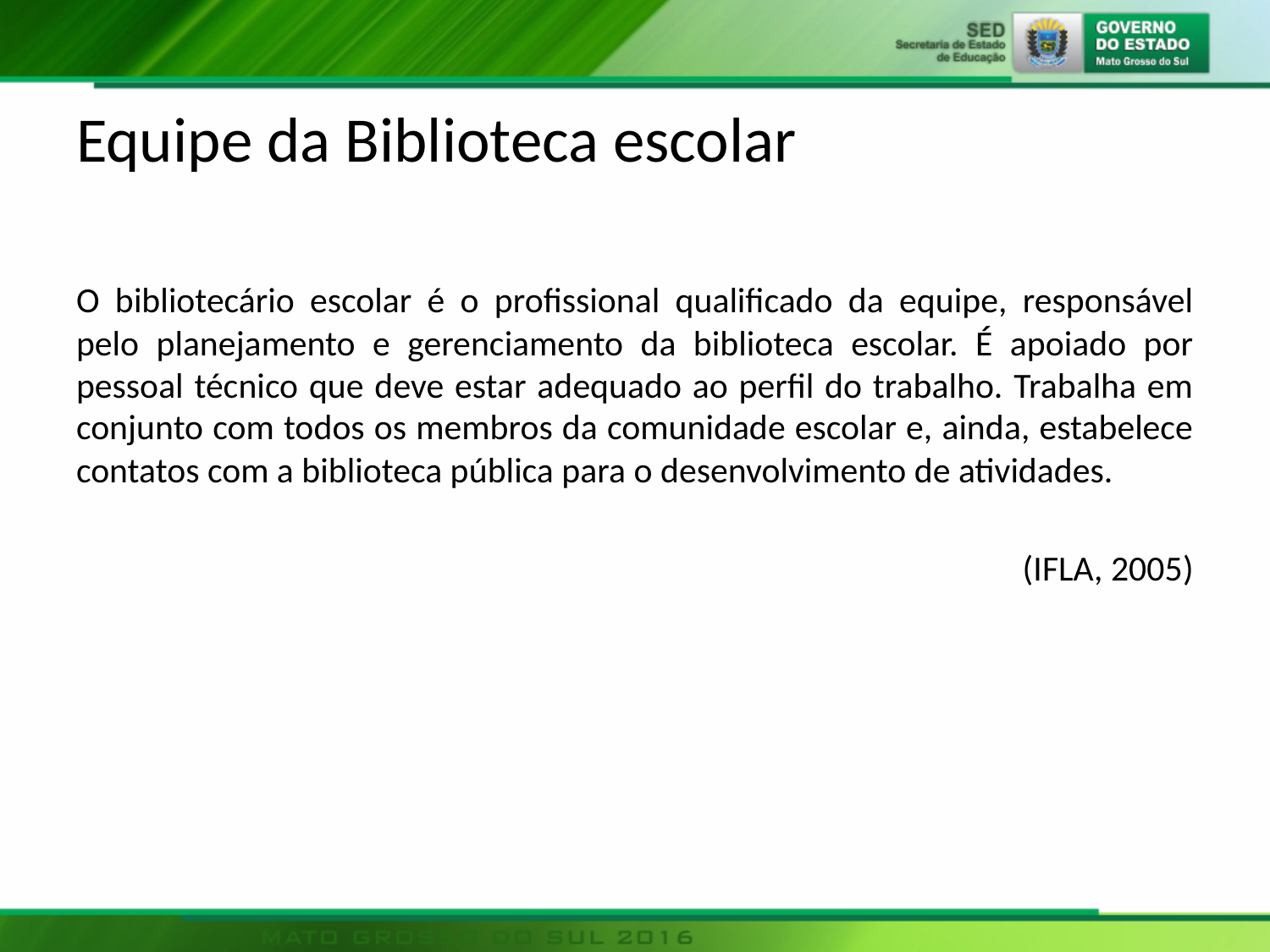

# Equipe da Biblioteca escolar

O bibliotecário escolar é o profissional qualificado da equipe, responsável pelo planejamento e gerenciamento da biblioteca escolar. É apoiado por pessoal técnico que deve estar adequado ao perfil do trabalho. Trabalha em conjunto com todos os membros da comunidade escolar e, ainda, estabelece contatos com a biblioteca pública para o desenvolvimento de atividades.

(IFLA, 2005)